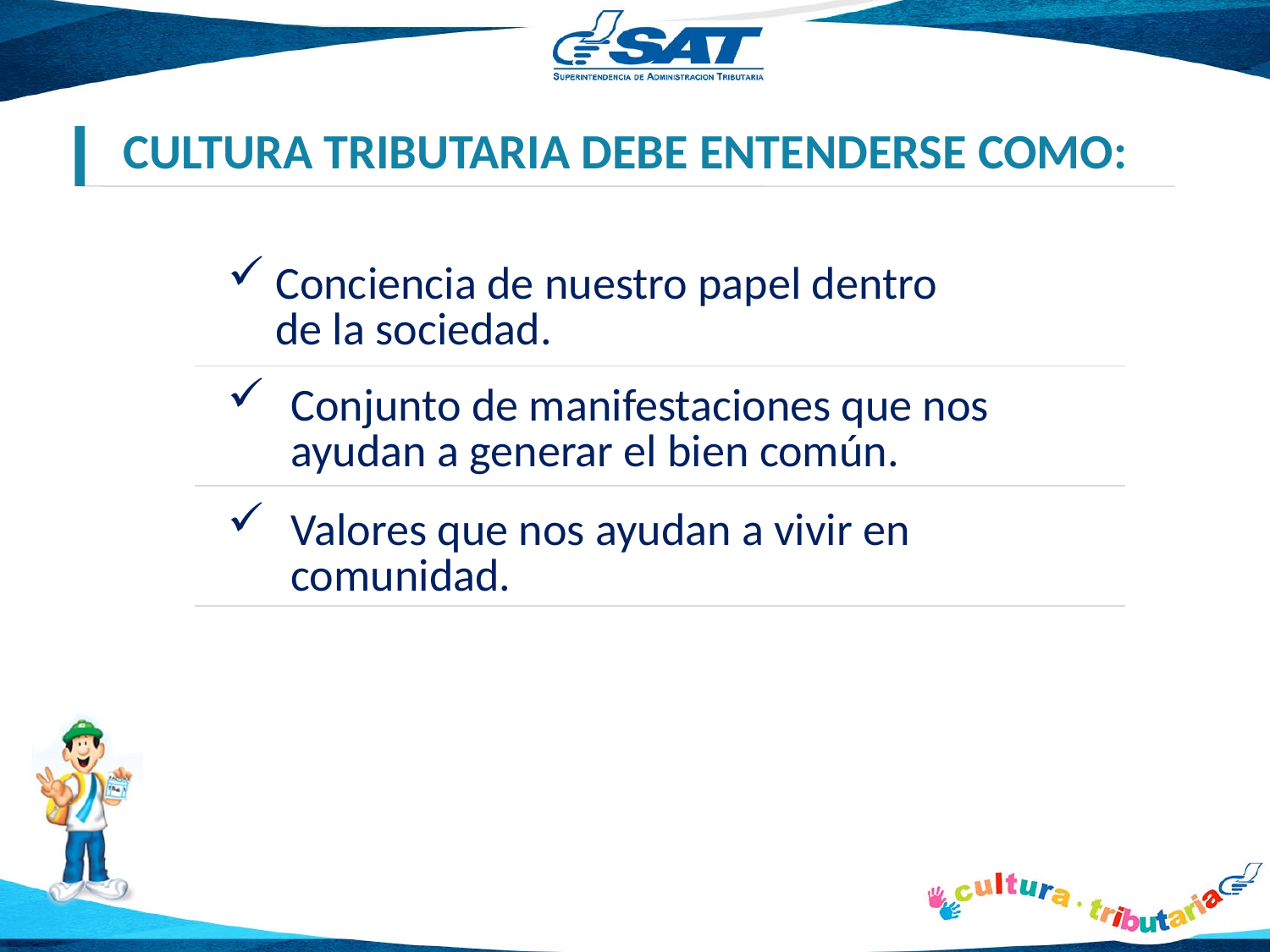

CULTURA TRIBUTARIA DEBE ENTENDERSE COMO:

Conciencia de nuestro papel dentro de la sociedad.

Conjunto de manifestaciones que nos ayudan a generar el bien común.
Valores que nos ayudan a vivir en comunidad.